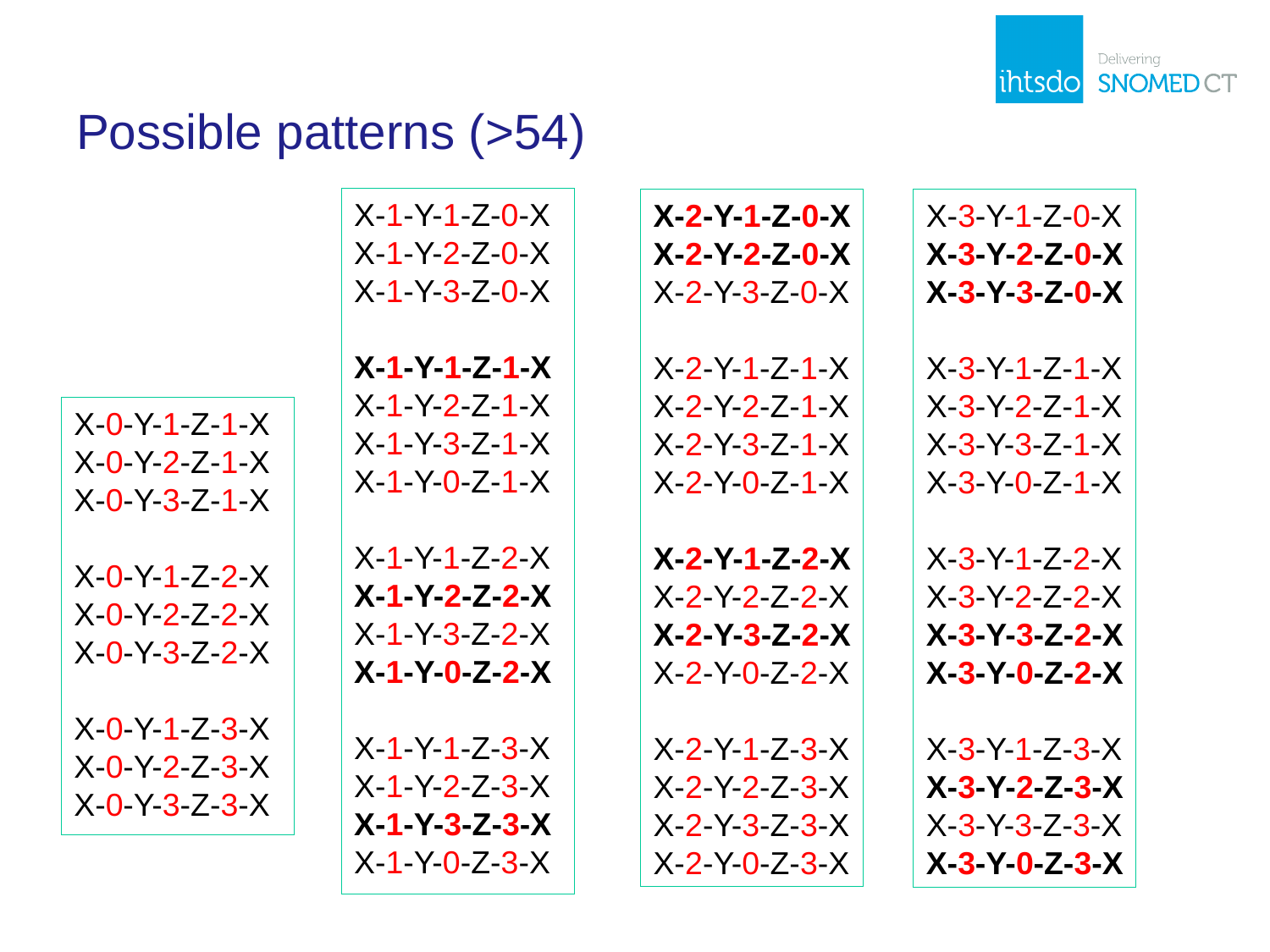

# Possible patterns (>54)
X-1-Y-1-Z-0-X
X-1-Y-2-Z-0-X
X-1-Y-3-Z-0-X

X-1-Y-1-Z-1-X
X-1-Y-2-Z-1-X
X-1-Y-3-Z-1-X
X-1-Y-0-Z-1-X

X-1-Y-1-Z-2-X
X-1-Y-2-Z-2-X
X-1-Y-3-Z-2-X
X-1-Y-0-Z-2-X

X-1-Y-1-Z-3-X
X-1-Y-2-Z-3-X
X-1-Y-3-Z-3-X
X-1-Y-0-Z-3-X

X-2-Y-1-Z-0-X
X-2-Y-2-Z-0-X
X-2-Y-3-Z-0-X

X-2-Y-1-Z-1-X
X-2-Y-2-Z-1-X
X-2-Y-3-Z-1-X
X-2-Y-0-Z-1-X

X-2-Y-1-Z-2-X
X-2-Y-2-Z-2-X
X-2-Y-3-Z-2-X
X-2-Y-0-Z-2-X

X-2-Y-1-Z-3-X
X-2-Y-2-Z-3-X
X-2-Y-3-Z-3-X
X-2-Y-0-Z-3-X
X-3-Y-1-Z-0-X
X-3-Y-2-Z-0-X
X-3-Y-3-Z-0-X

X-3-Y-1-Z-1-X
X-3-Y-2-Z-1-X
X-3-Y-3-Z-1-X
X-3-Y-0-Z-1-X

X-3-Y-1-Z-2-X
X-3-Y-2-Z-2-X
X-3-Y-3-Z-2-X
X-3-Y-0-Z-2-X

X-3-Y-1-Z-3-X
X-3-Y-2-Z-3-X
X-3-Y-3-Z-3-X
X-3-Y-0-Z-3-X
X-0-Y-1-Z-1-X
X-0-Y-2-Z-1-X
X-0-Y-3-Z-1-X

X-0-Y-1-Z-2-X
X-0-Y-2-Z-2-X
X-0-Y-3-Z-2-X

X-0-Y-1-Z-3-X
X-0-Y-2-Z-3-X
X-0-Y-3-Z-3-X